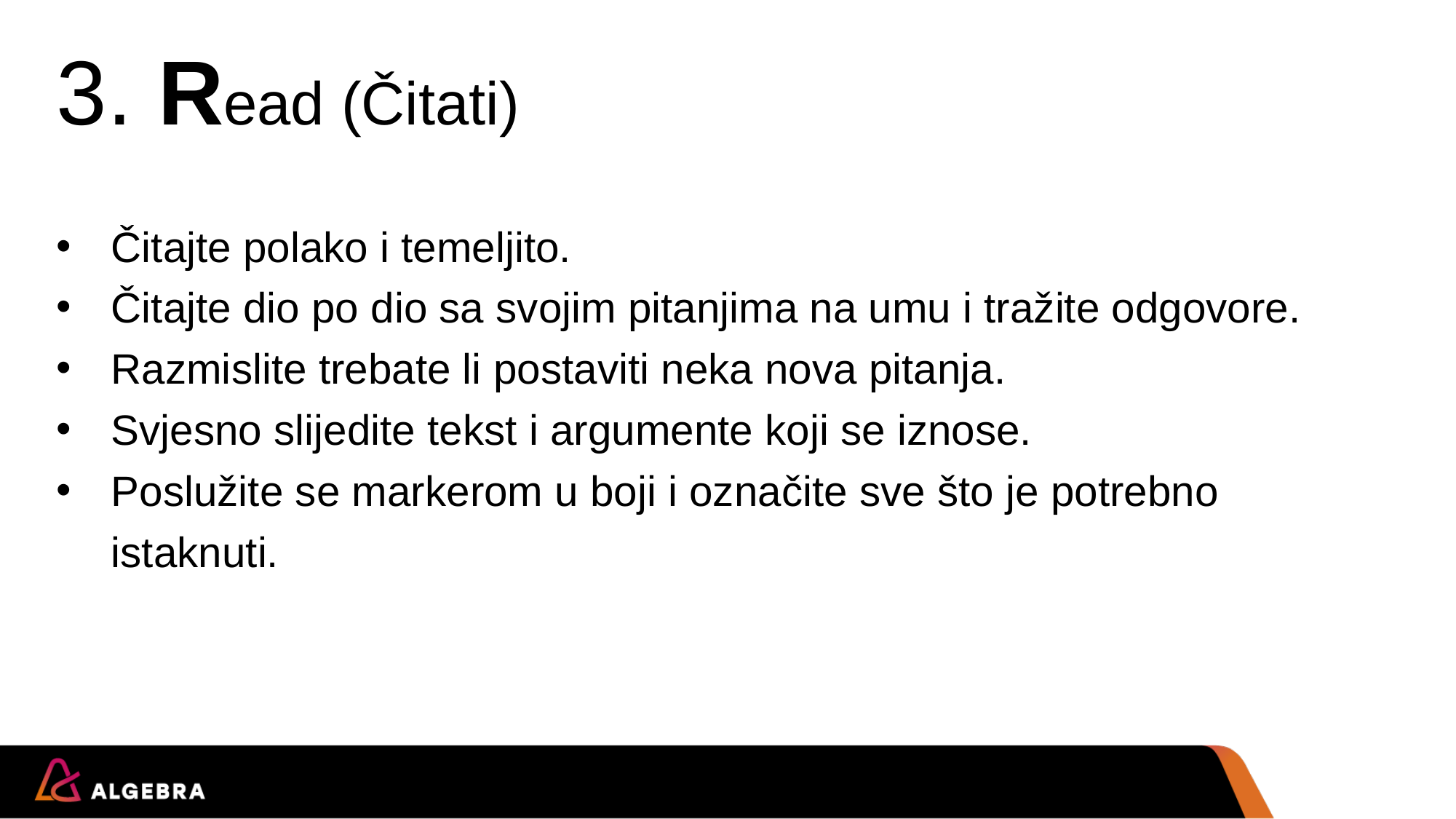

# 3. Read (Čitati)
Čitajte polako i temeljito.
Čitajte dio po dio sa svojim pitanjima na umu i tražite odgovore.
Razmislite trebate li postaviti neka nova pitanja.
Svjesno slijedite tekst i argumente koji se iznose.
Poslužite se markerom u boji i označite sve što je potrebno istaknuti.